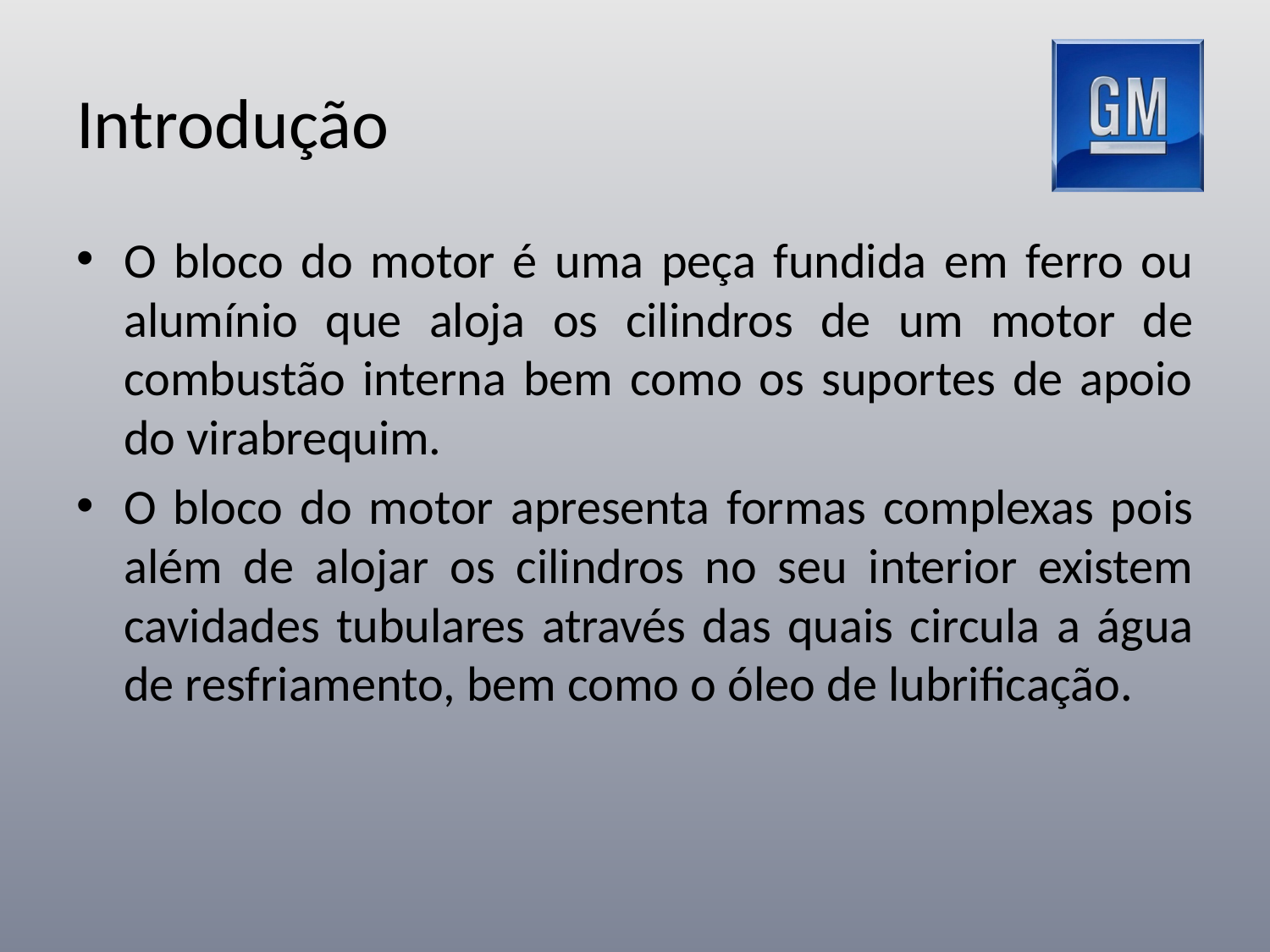

# Introdução
O bloco do motor é uma peça fundida em ferro ou alumínio que aloja os cilindros de um motor de combustão interna bem como os suportes de apoio do virabrequim.
O bloco do motor apresenta formas complexas pois além de alojar os cilindros no seu interior existem cavidades tubulares através das quais circula a água de resfriamento, bem como o óleo de lubrificação.